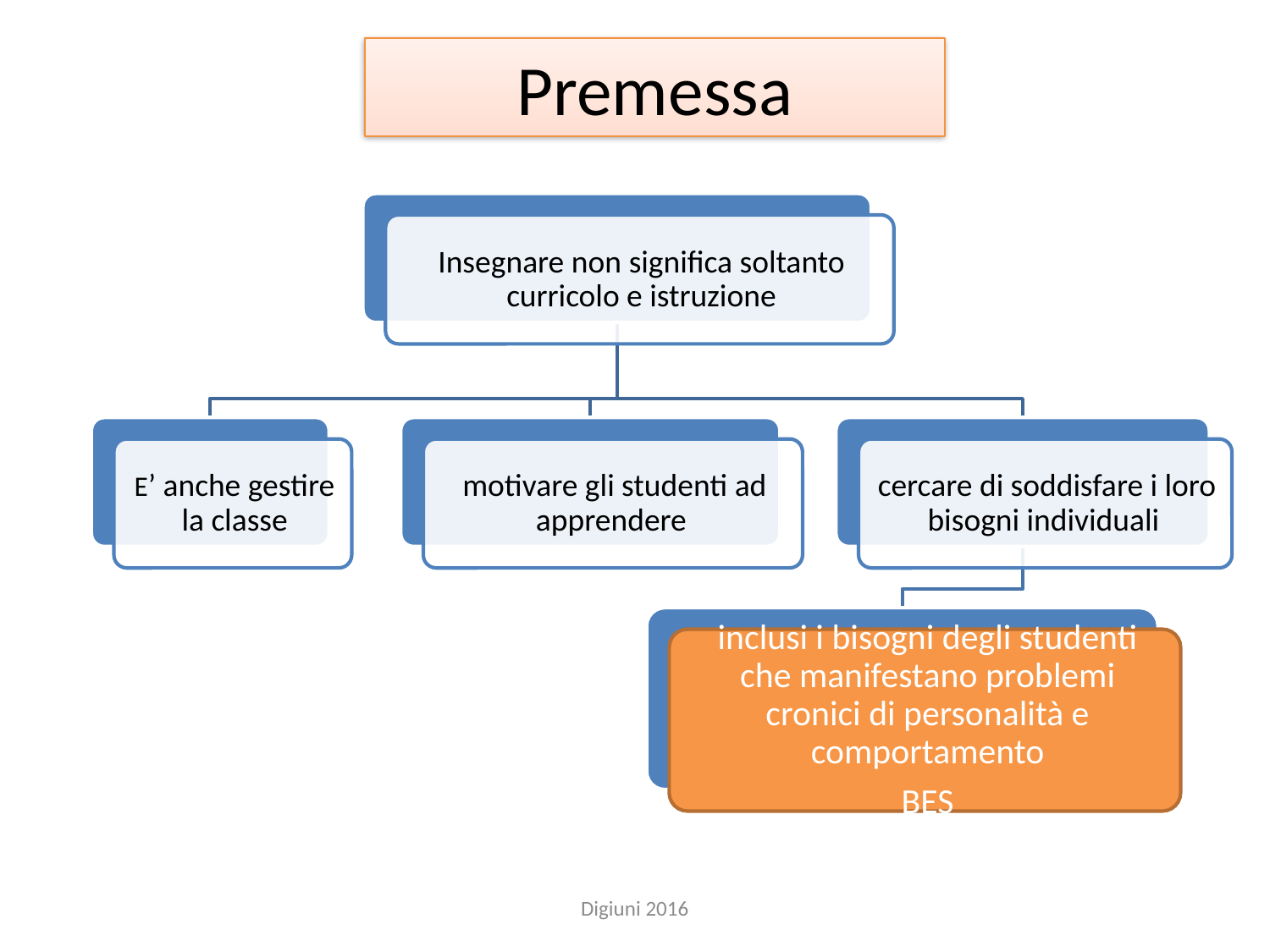

# Premessa
Insegnare non significa soltanto curricolo e istruzione
E’ anche gestire la classe
motivare gli studenti ad apprendere
cercare di soddisfare i loro bisogni individuali
inclusi i bisogni degli studenti che manifestano problemi cronici di personalità e comportamento
BES

Digiuni 2016